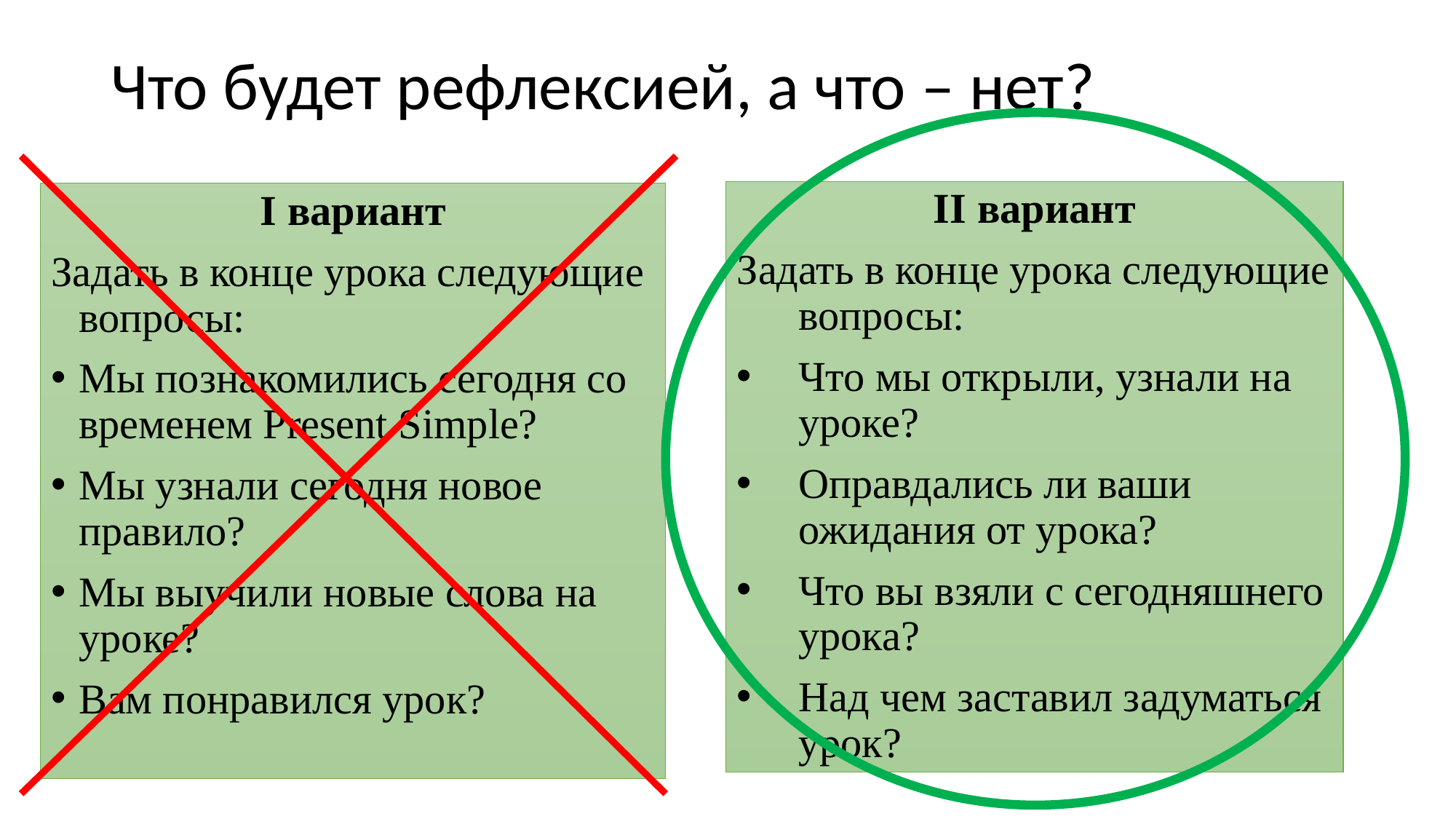

# Что будет рефлексией, а что – нет?

II вариант
Задать в конце урока следующие вопросы:
Что мы открыли, узнали на уроке?
Оправдались ли ваши ожидания от урока?
Что вы взяли с сегодняшнего урока?
Над чем заставил задуматься урок?
I вариант
Задать в конце урока следующие вопросы:
Мы познакомились сегодня со временем Present Simple?
Мы узнали сегодня новое правило?
Мы выучили новые слова на уроке?
Вам понравился урок?